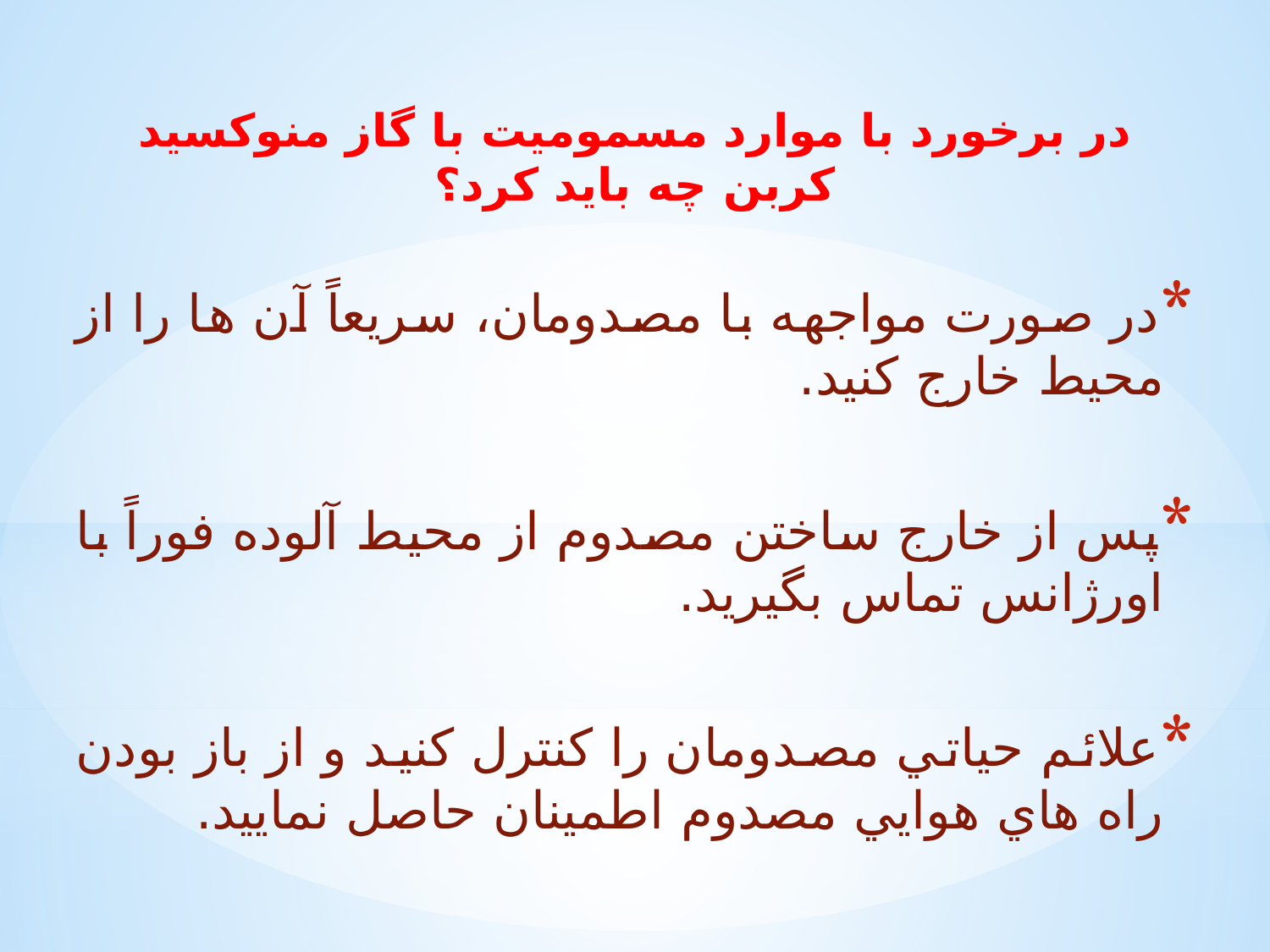

در برخورد با موارد مسموميت با گاز منوكسيد كربن چه بايد كرد؟

در صورت مواجهه با مصدومان، سريعاً آن ها را از محيط خارج كنيد.

پس از خارج ساختن مصدوم از محيط آلوده فوراً با اورژانس تماس بگيريد.

علائم حياتي مصدومان را کنترل کنيد و از باز بودن راه هاي هوايي مصدوم اطمينان حاصل نماييد.